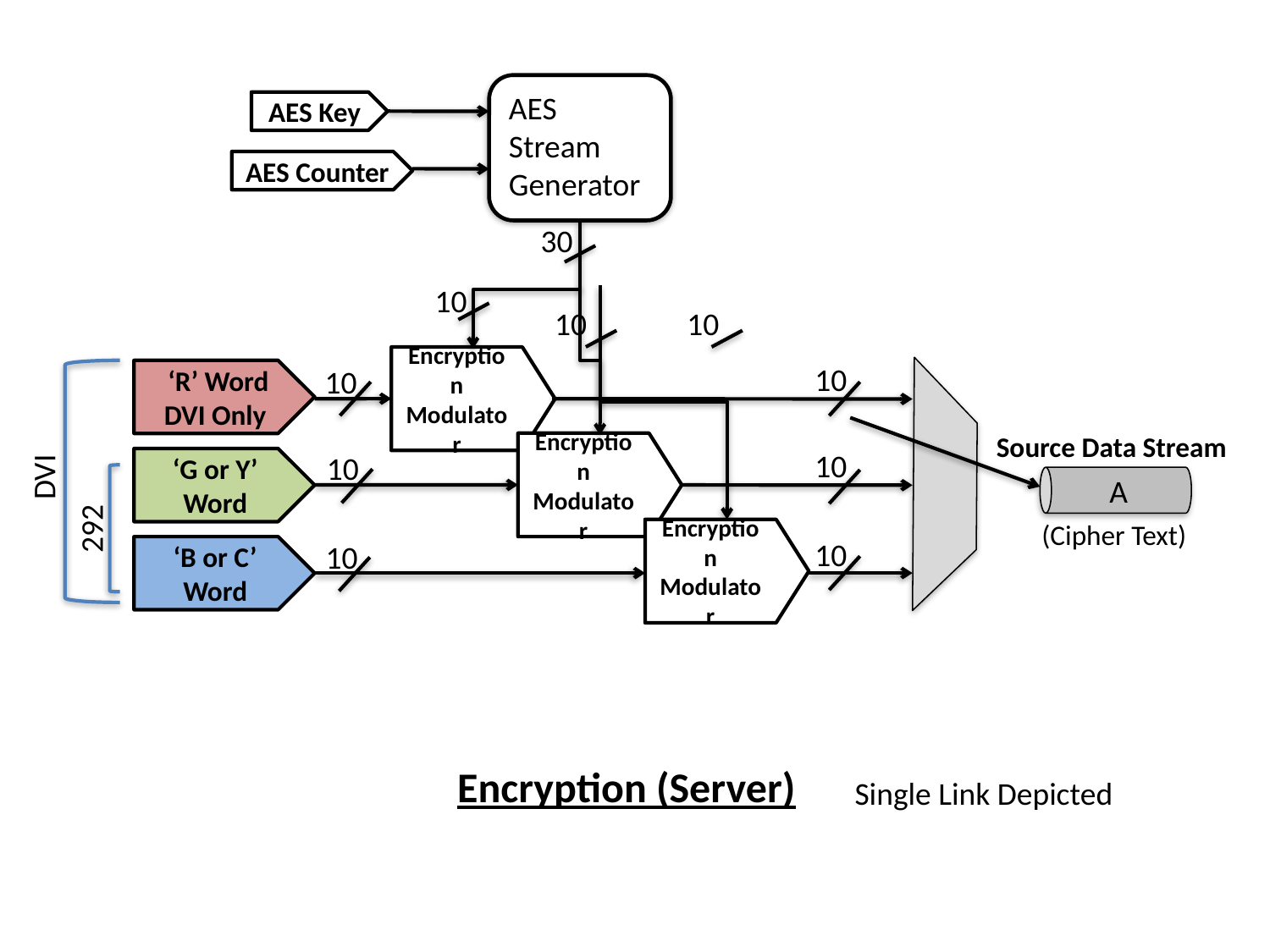

AES
Stream
Generator
AES Key
AES Counter
30
10
10
10
Encryption
Modulator
10
10

 ‘R’ Word
DVI Only

Encryption
Modulator
A
Source Data Stream
10
10
‘G or Y’ Word
DVI

Encryption
Modulator
292
(Cipher Text)
10
10
‘B or C’ Word
Encryption (Server)
Single Link Depicted